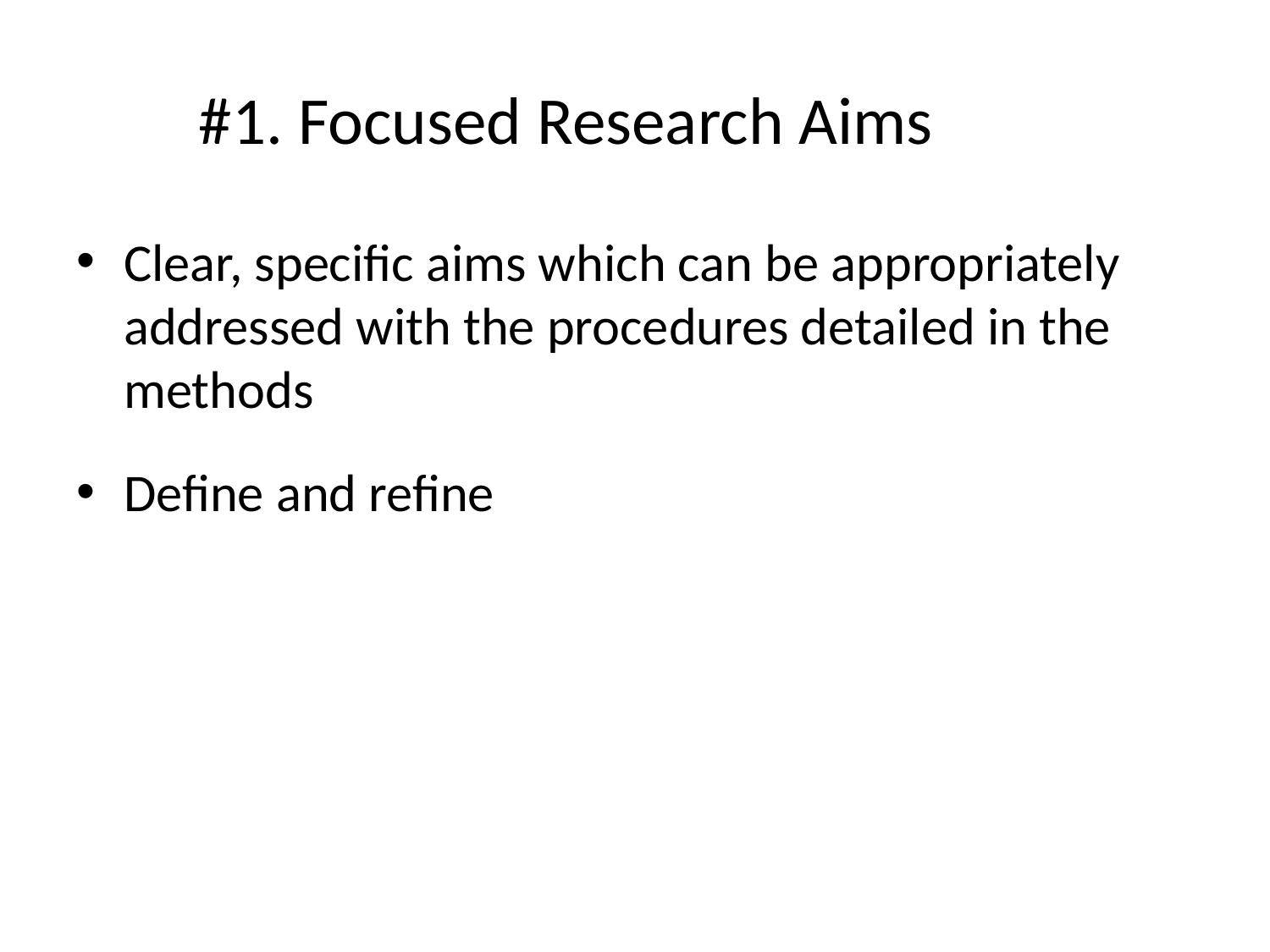

# #1. Focused Research Aims
Clear, specific aims which can be appropriately addressed with the procedures detailed in the methods

Define and refine